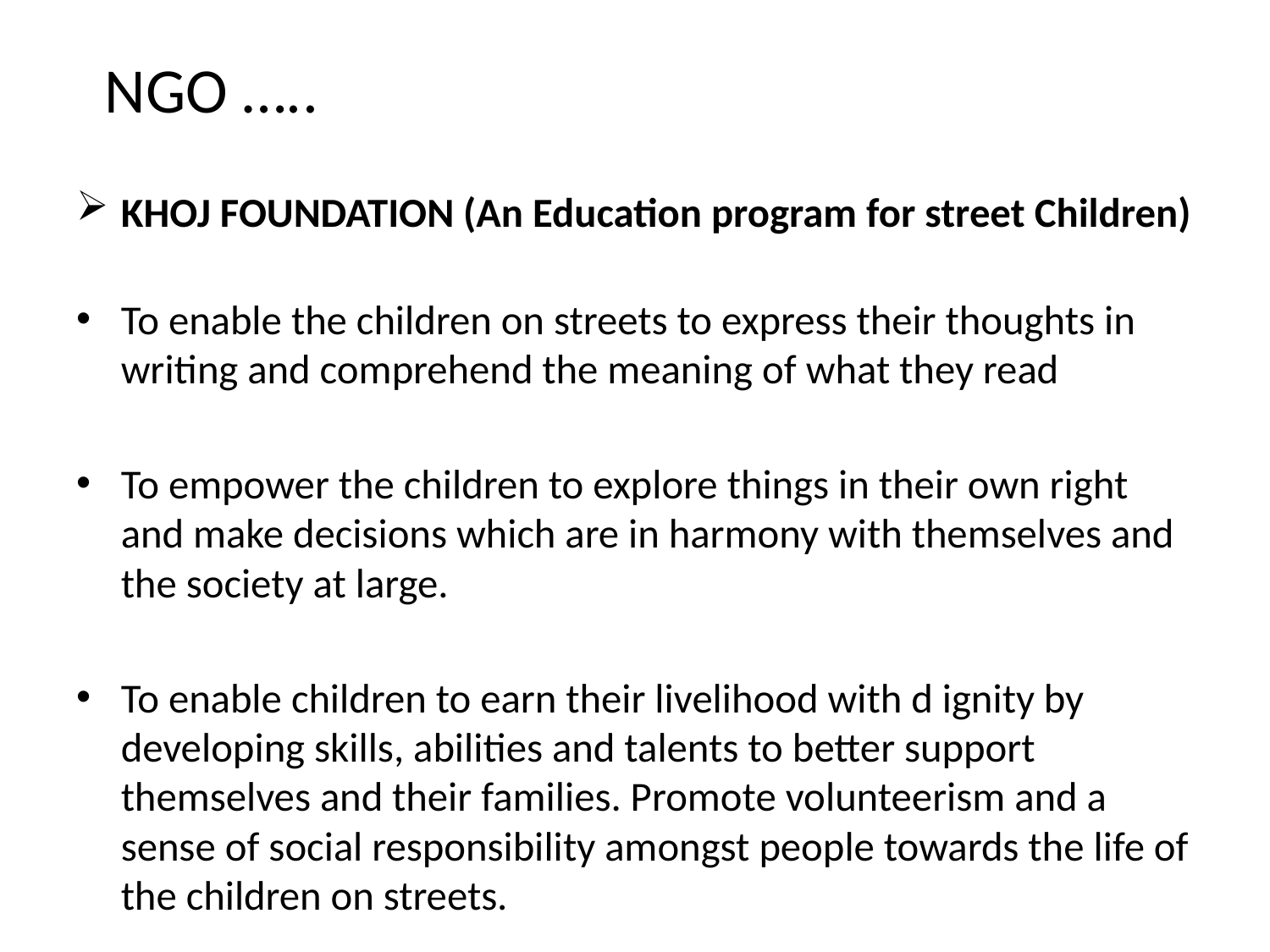

# NGO …..
KHOJ FOUNDATION (An Education program for street Children)
To enable the children on streets to express their thoughts in writing and comprehend the meaning of what they read

To empower the children to explore things in their own right and make decisions which are in harmony with themselves and the society at large.

To enable children to earn their livelihood with d ignity by developing skills, abilities and talents to better support themselves and their families. Promote volunteerism and a sense of social responsibility amongst people towards the life of the children on streets.